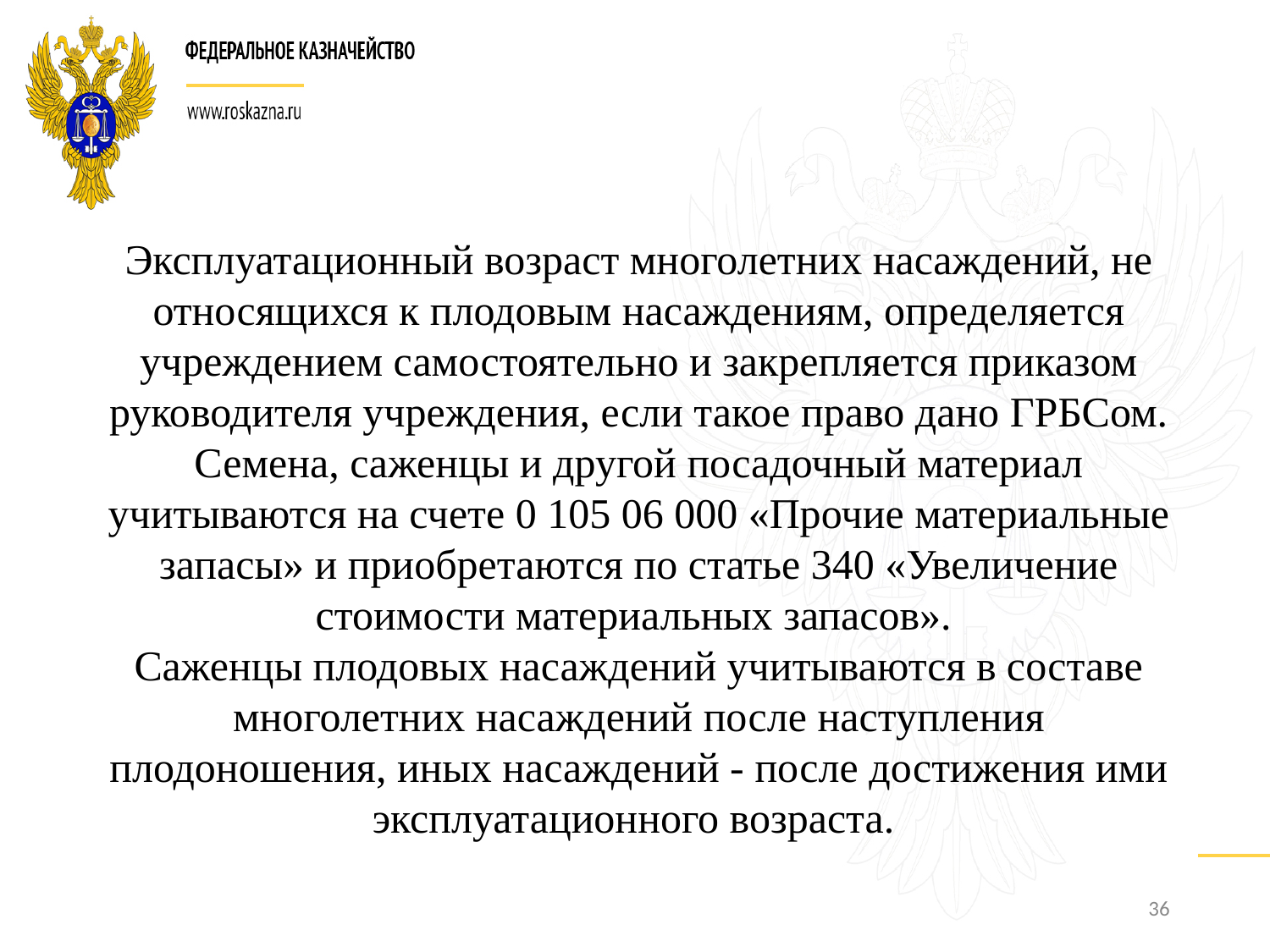

Эксплуатационный возраст многолетних насаждений, не относящихся к плодовым насаждениям, определяется учреждением самостоятельно и закрепляется приказом руководителя учреждения, если такое право дано ГРБСом.
Семена, саженцы и другой посадочный материал учитываются на счете 0 105 06 000 «Прочие материальные запасы» и приобретаются по статье 340 «Увеличение стоимости материальных запасов».
Саженцы плодовых насаждений учитываются в составе многолетних насаждений после наступления плодоношения, иных насаждений - после достижения ими эксплуатационного возраста.
36